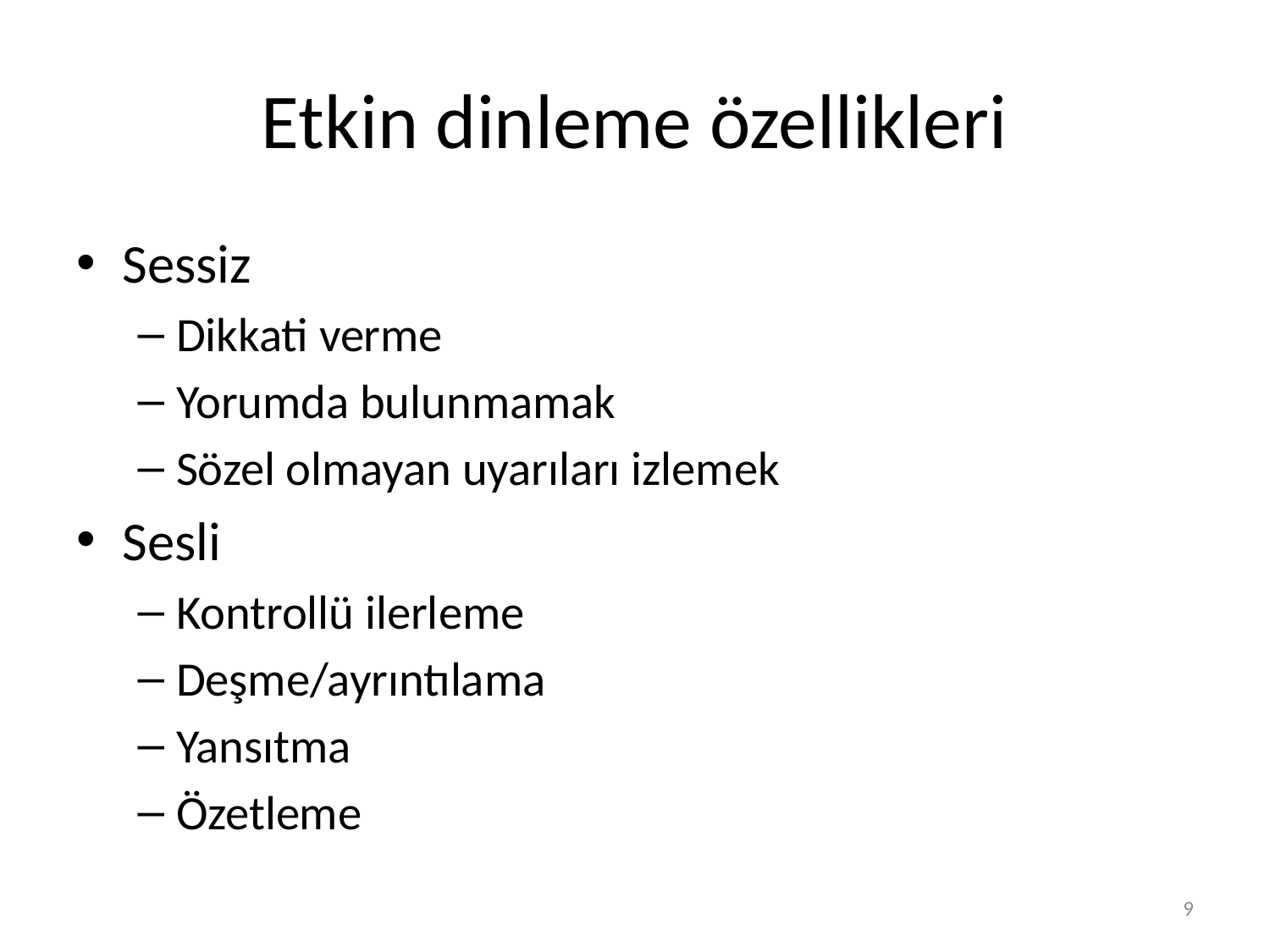

# Etkin dinleme özellikleri
Sessiz
Dikkati verme
Yorumda bulunmamak
Sözel olmayan uyarıları izlemek
Sesli
Kontrollü ilerleme
Deşme/ayrıntılama
Yansıtma
Özetleme
9